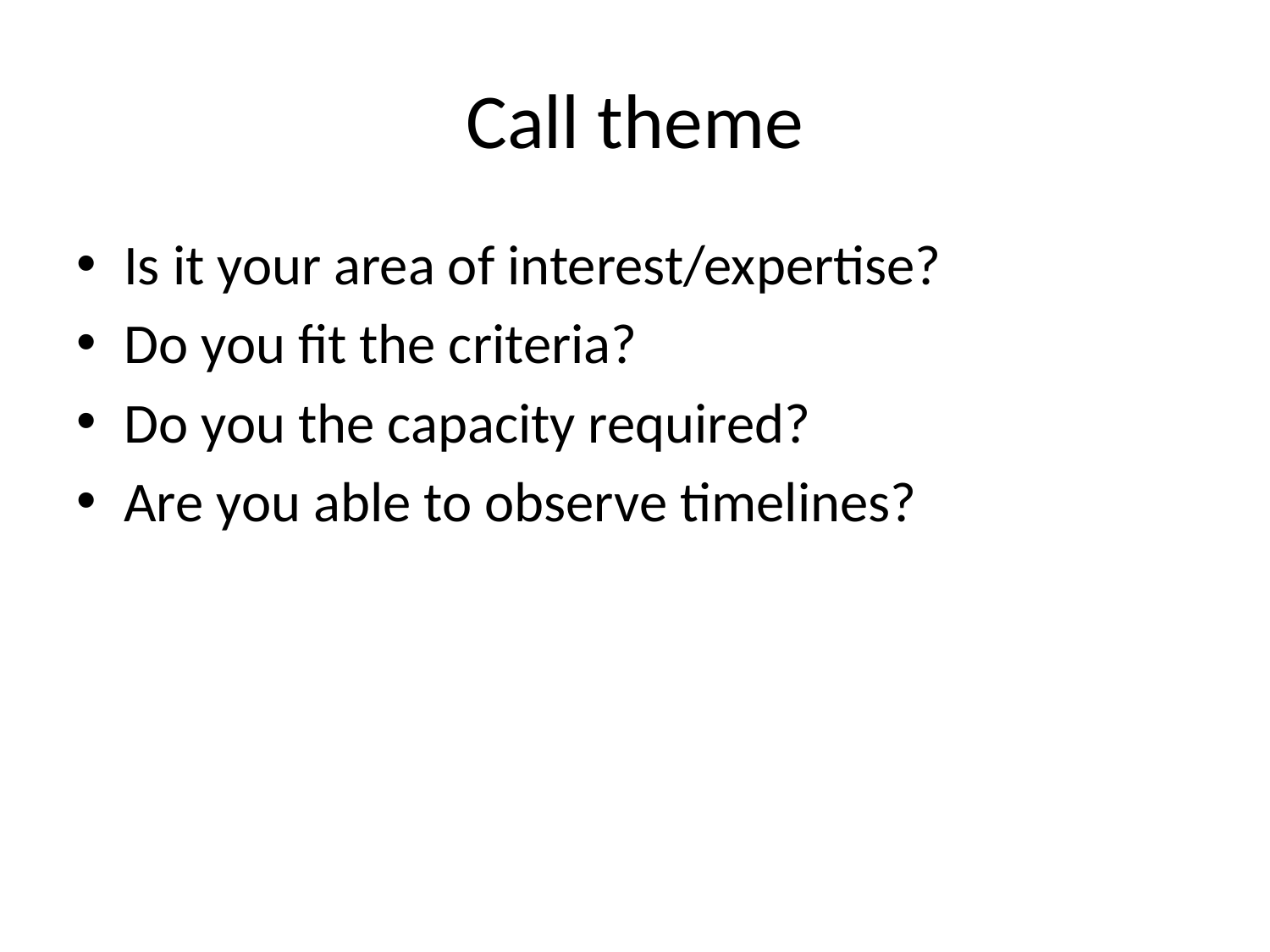

# Call theme
Is it your area of interest/expertise?
Do you fit the criteria?
Do you the capacity required?
Are you able to observe timelines?